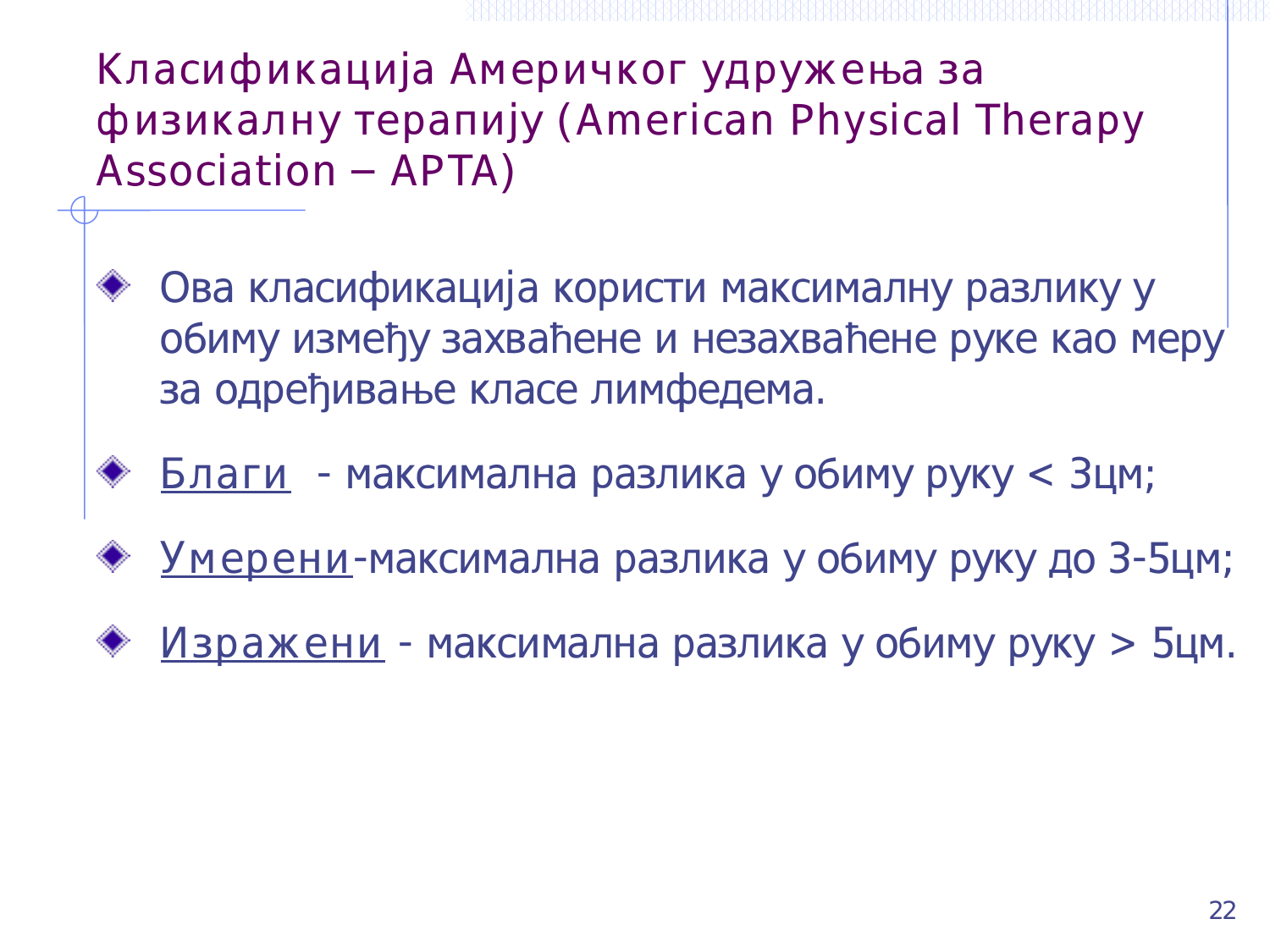

# Класификација Америчког удружења за физикалну терапију (American Physical Therapy Association – APTA)
Ова класификација користи максималну разлику у обиму између захваћене и незахваћене руке као меру за одређивање класе лимфедема.
Благи  - максимална разлика у обиму руку < 3цм;
Умерени-максимална разлика у обиму руку до 3-5цм;
Изражени - максимална разлика у обиму руку > 5цм.
22